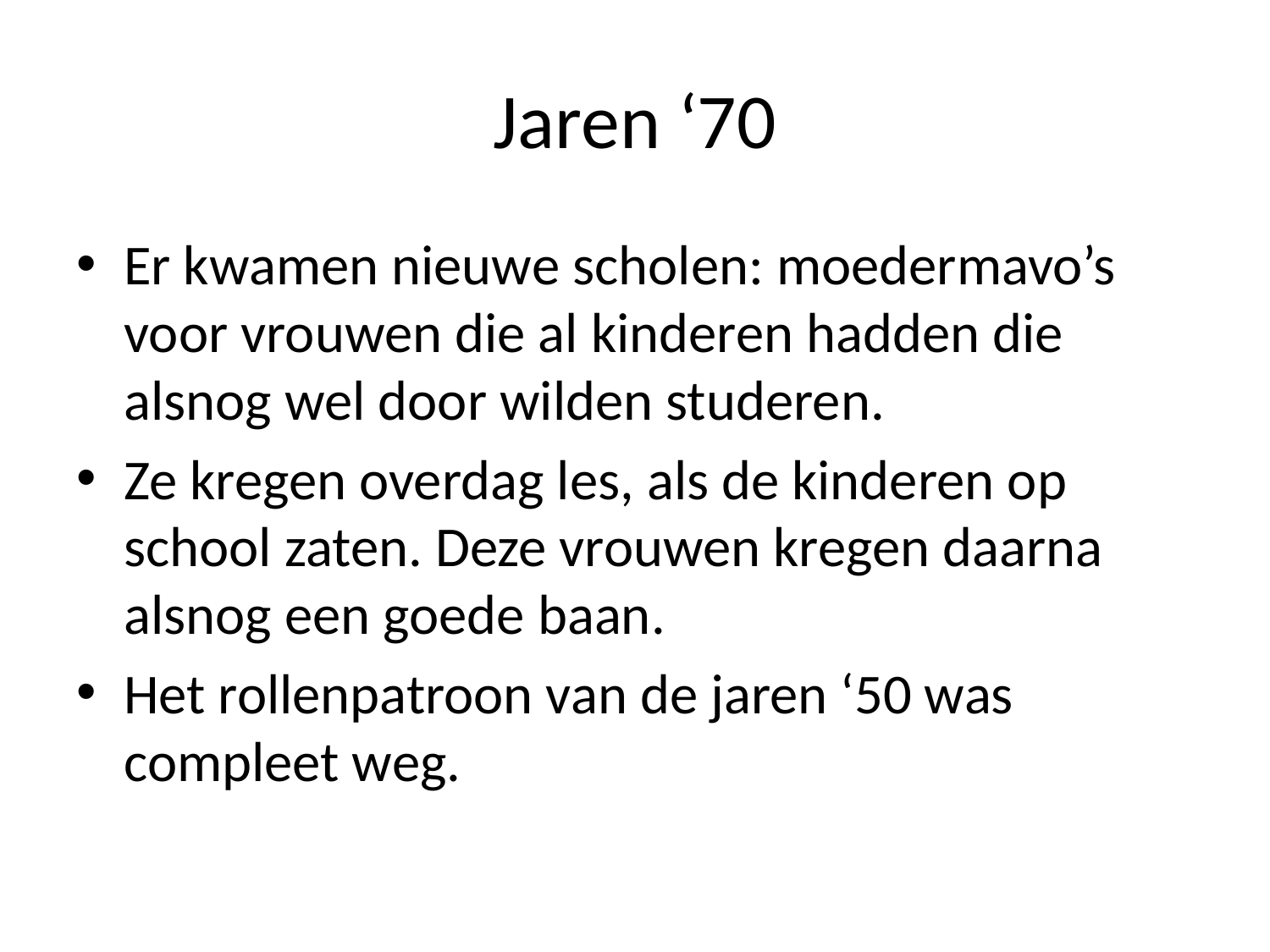

# Jaren ‘70
Er kwamen nieuwe scholen: moedermavo’s voor vrouwen die al kinderen hadden die alsnog wel door wilden studeren.
Ze kregen overdag les, als de kinderen op school zaten. Deze vrouwen kregen daarna alsnog een goede baan.
Het rollenpatroon van de jaren ‘50 was compleet weg.